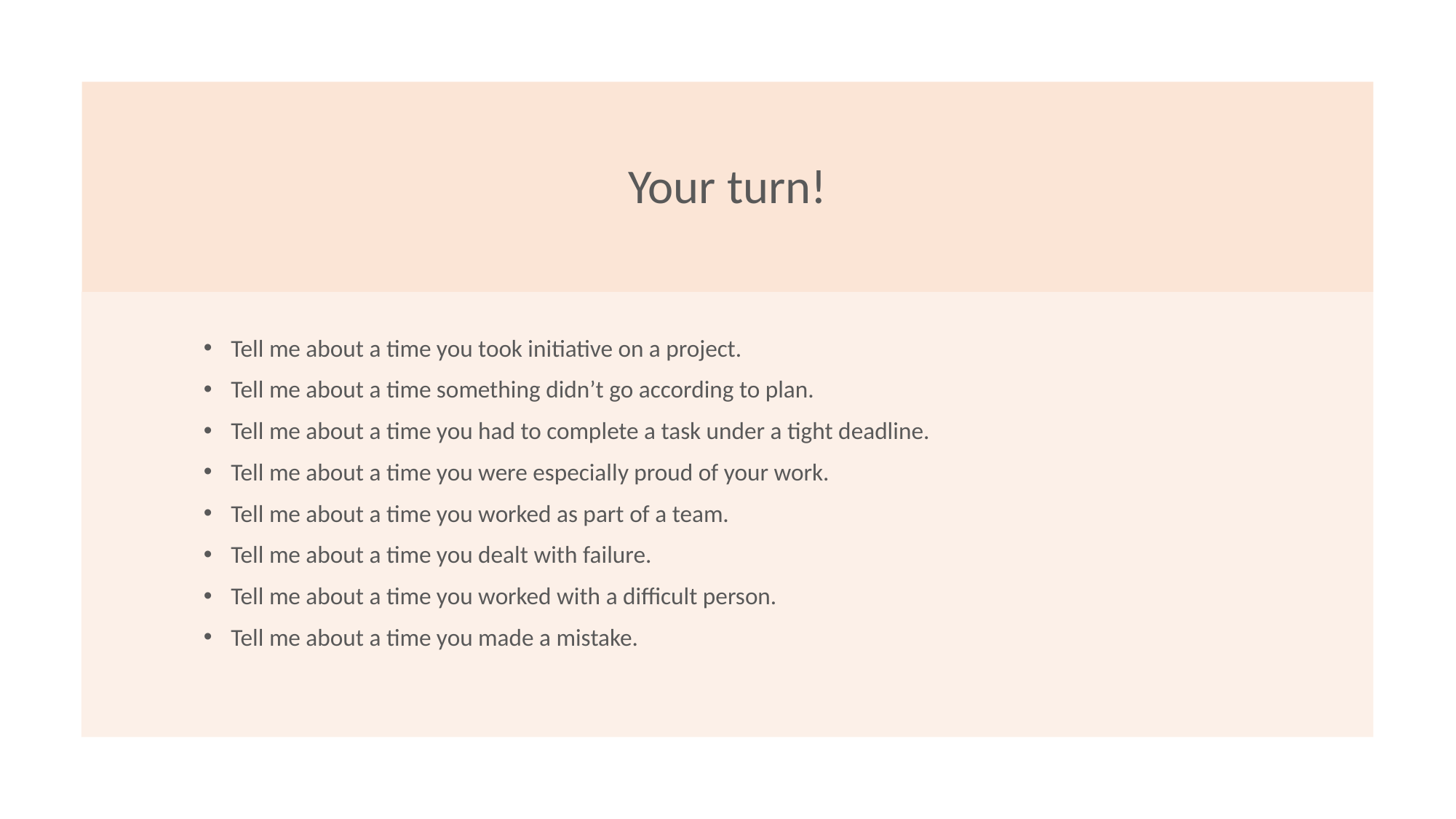

# Your turn!

Tell me about a time you took initiative on a project.
Tell me about a time something didn’t go according to plan.
Tell me about a time you had to complete a task under a tight deadline.
Tell me about a time you were especially proud of your work.
Tell me about a time you worked as part of a team.
Tell me about a time you dealt with failure.
Tell me about a time you worked with a difficult person.
Tell me about a time you made a mistake.